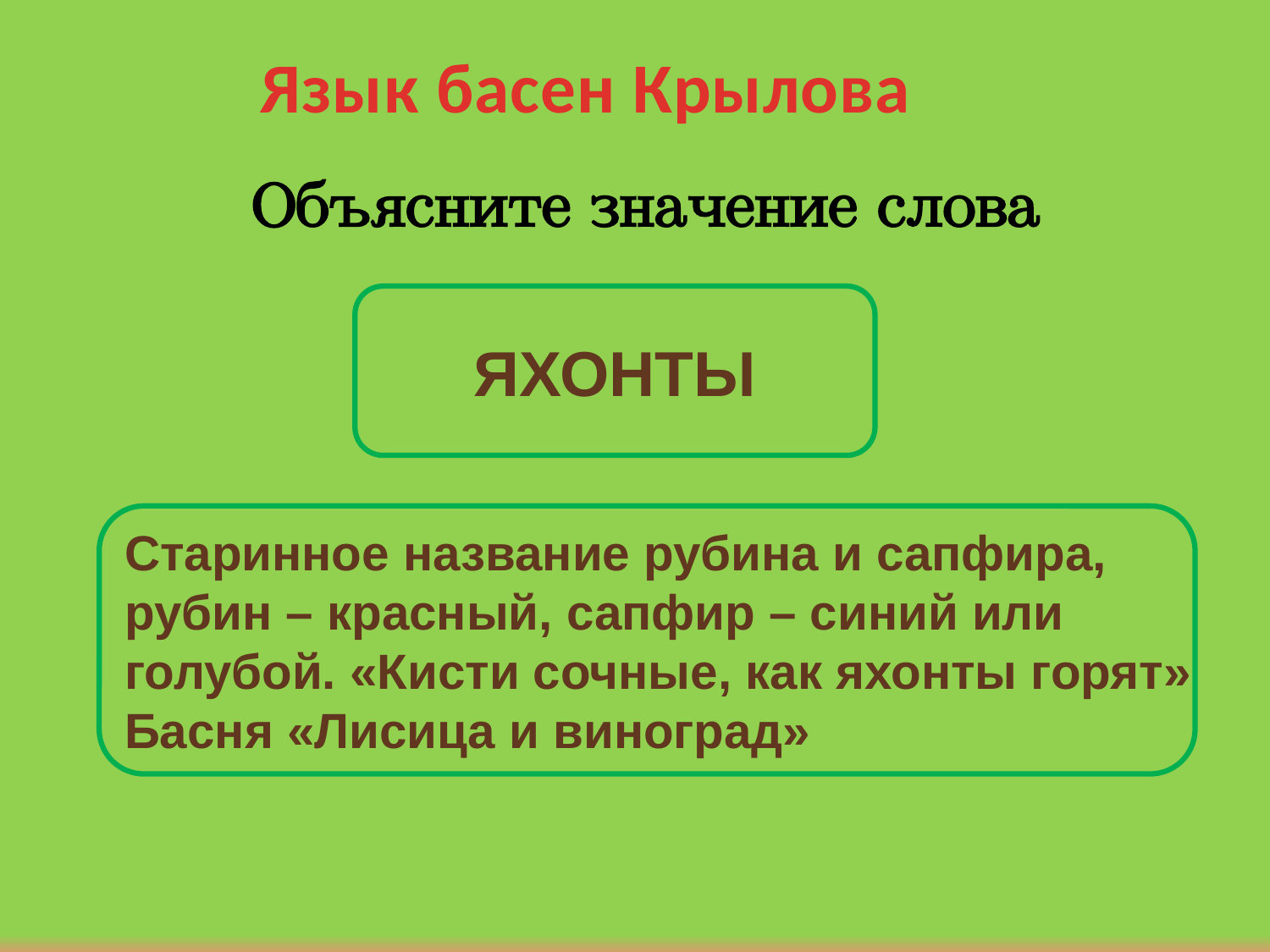

Язык басен Крылова
Объясните значение слова

ЯХОНТЫ
Старинное название рубина и сапфира,
рубин – красный, сапфир – синий или
голубой. «Кисти сочные, как яхонты горят»
Басня «Лисица и виноград»